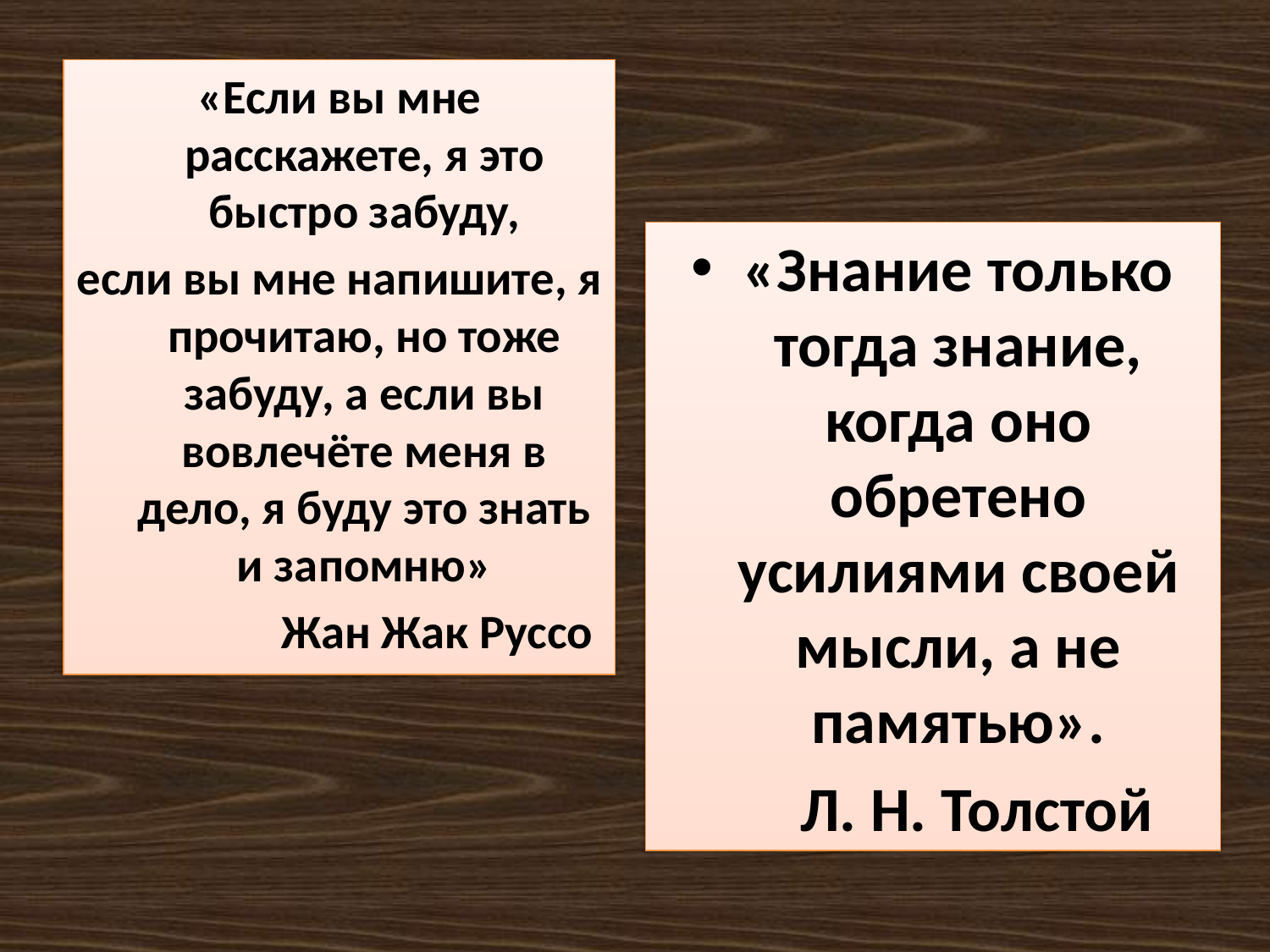

«Если вы мне расскажете, я это быстро забуду,
если вы мне напишите, я прочитаю, но тоже забуду, а если вы вовлечёте меня в дело, я буду это знать и запомню»
                   Жан Жак Руссо

«Знание только тогда знание, когда оно обретено усилиями своей мысли, а не памятью».
          Л. Н. Толстой